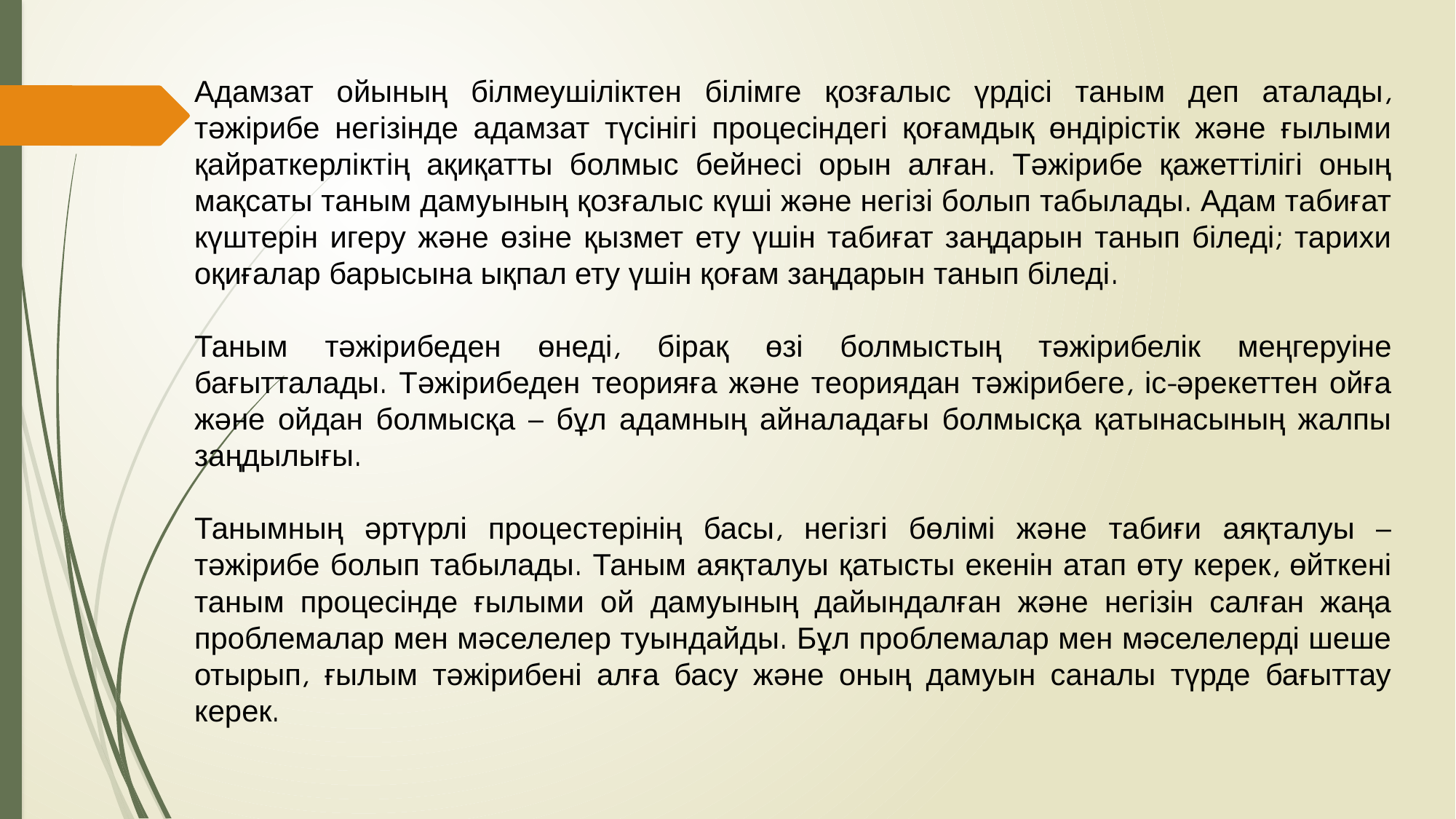

Адамзат ойының білмеушіліктен білімге қозғалыс үрдісі таным деп аталады, тәжірибе негізінде адамзат түсінігі процесіндегі қоғамдық өндірістік және ғылыми қайраткерліктің ақиқатты болмыс бейнесі орын алған. Тәжірибе қажеттілігі оның мақсаты таным дамуының қозғалыс күші және негізі болып табылады. Адам табиғат күштерін игеру және өзіне қызмет ету үшін табиғат заңдарын танып біледі; тарихи оқиғалар барысына ықпал ету үшін қоғам заңдарын танып біледі.

Таным тәжірибеден өнеді, бірақ өзі болмыстың тәжірибелік меңгеруіне бағытталады. Тәжірибеден теорияға және теориядан тәжірибеге, іс-әрекеттен ойға және ойдан болмысқа – бұл адамның айналадағы болмысқа қатынасының жалпы заңдылығы.

Танымның әртүрлі процестерінің басы, негізгі бөлімі және табиғи аяқталуы – тәжірибе болып табылады. Таным аяқталуы қатысты екенін атап өту керек, өйткені таным процесінде ғылыми ой дамуының дайындалған және негізін салған жаңа проблемалар мен мәселелер туындайды. Бұл проблемалар мен мәселелерді шеше отырып, ғылым тәжірибені алға басу және оның дамуын саналы түрде бағыттау керек.